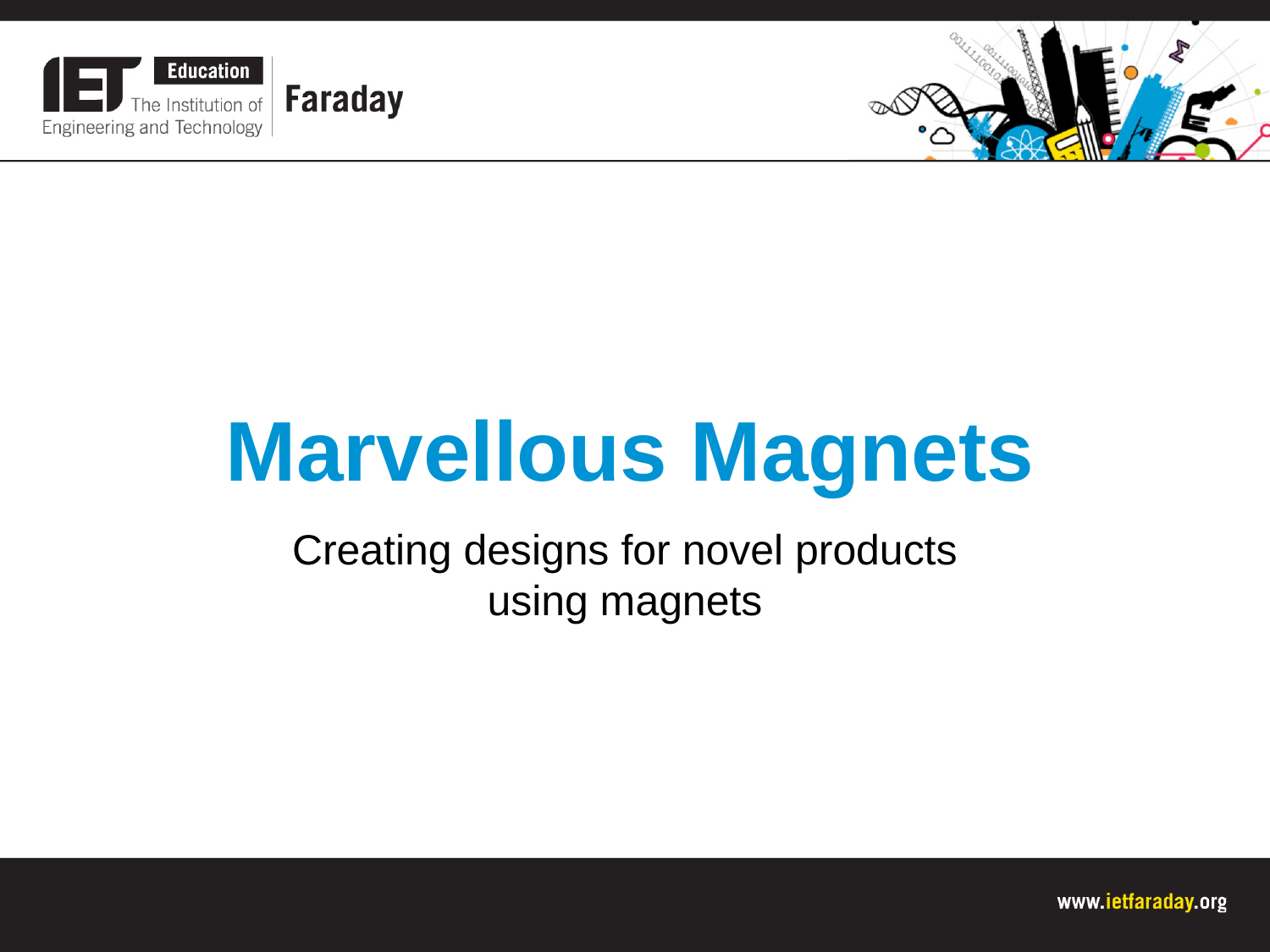

Marvellous Magnets
Creating designs for novel products using magnets